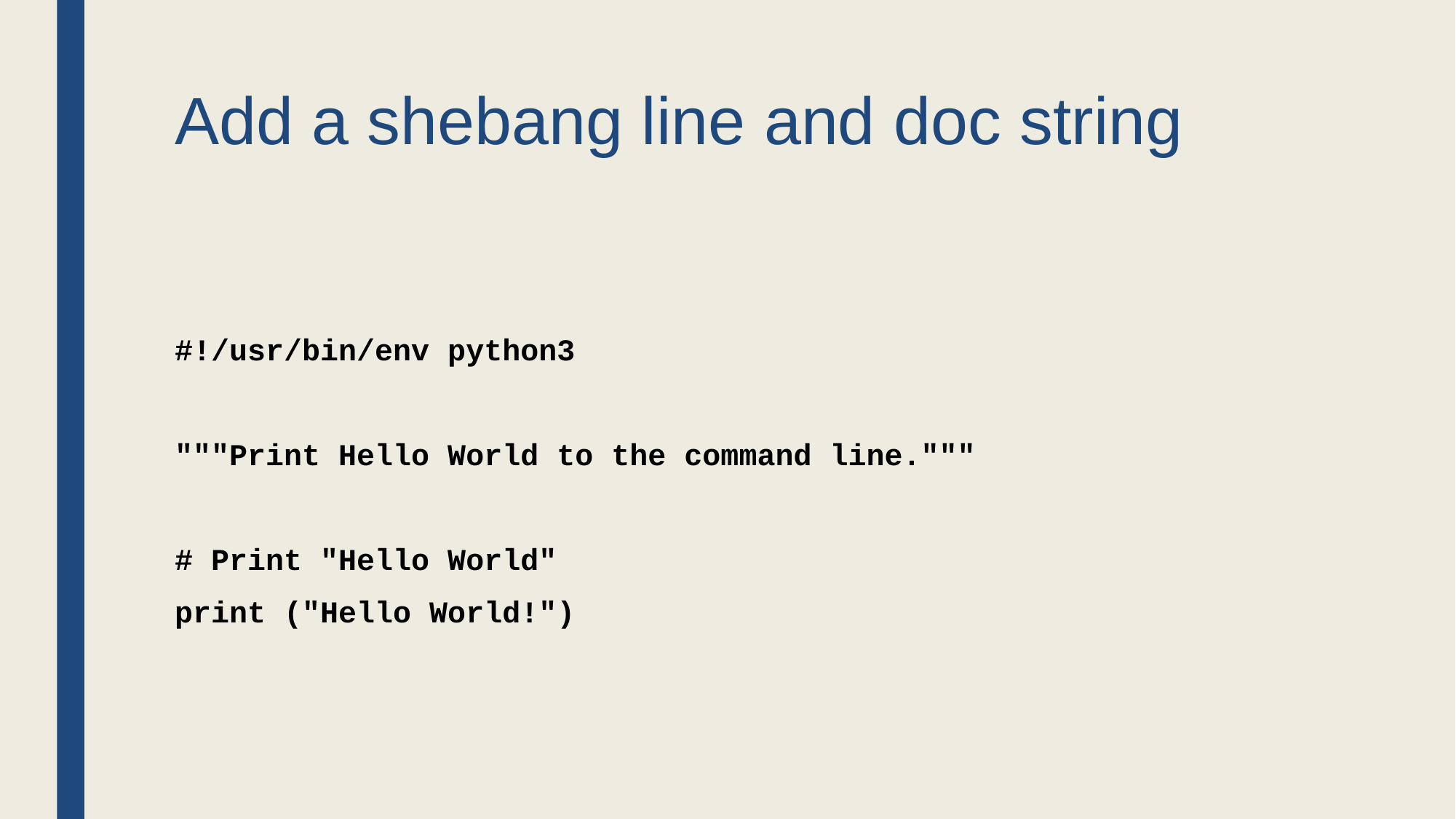

# Add a shebang line and doc string

#!/usr/bin/env python3

"""Print Hello World to the command line."""

# Print "Hello World"
print ("Hello World!")